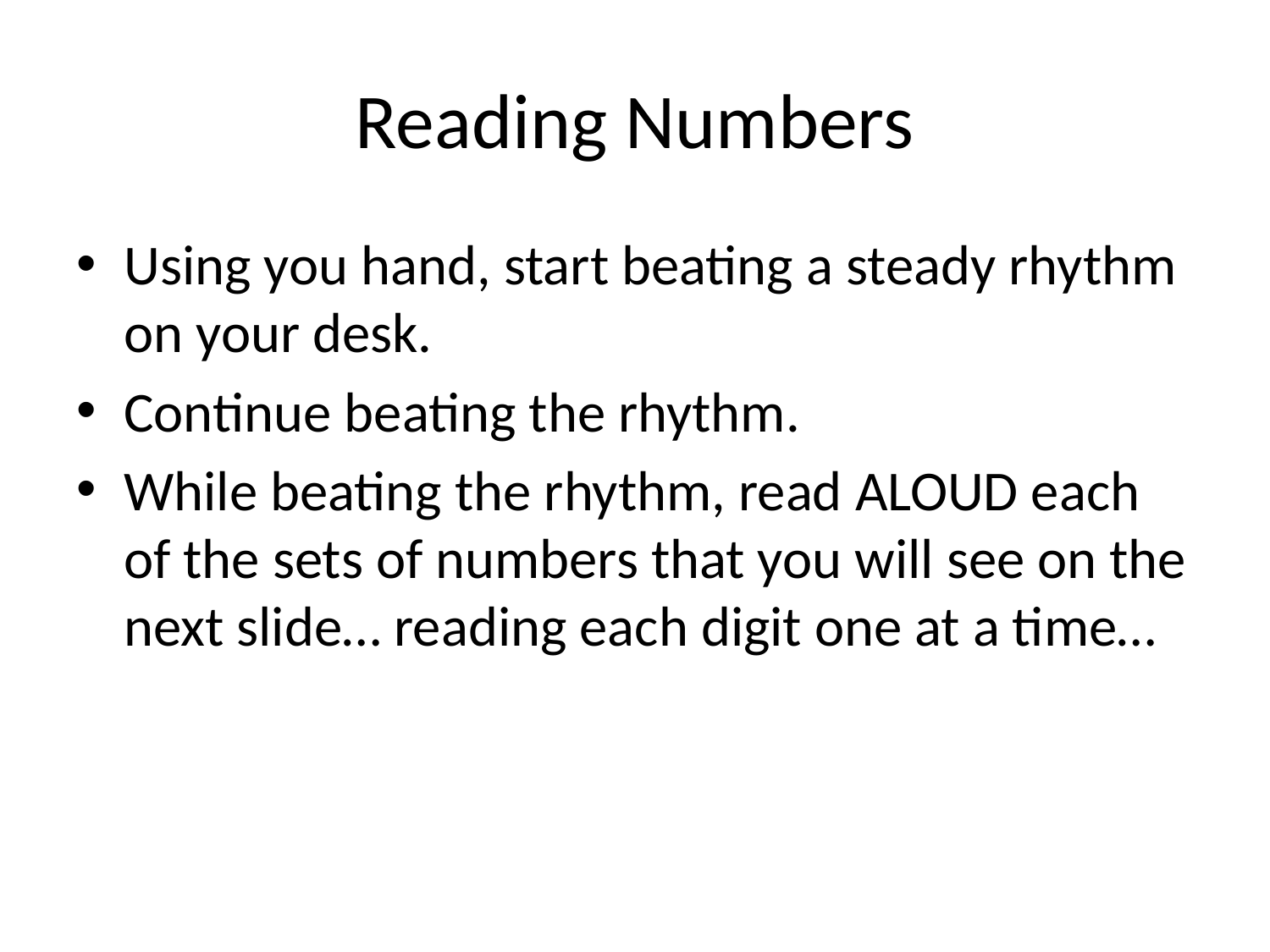

# Reading Numbers
Using you hand, start beating a steady rhythm on your desk.
Continue beating the rhythm.
While beating the rhythm, read ALOUD each of the sets of numbers that you will see on the next slide… reading each digit one at a time…